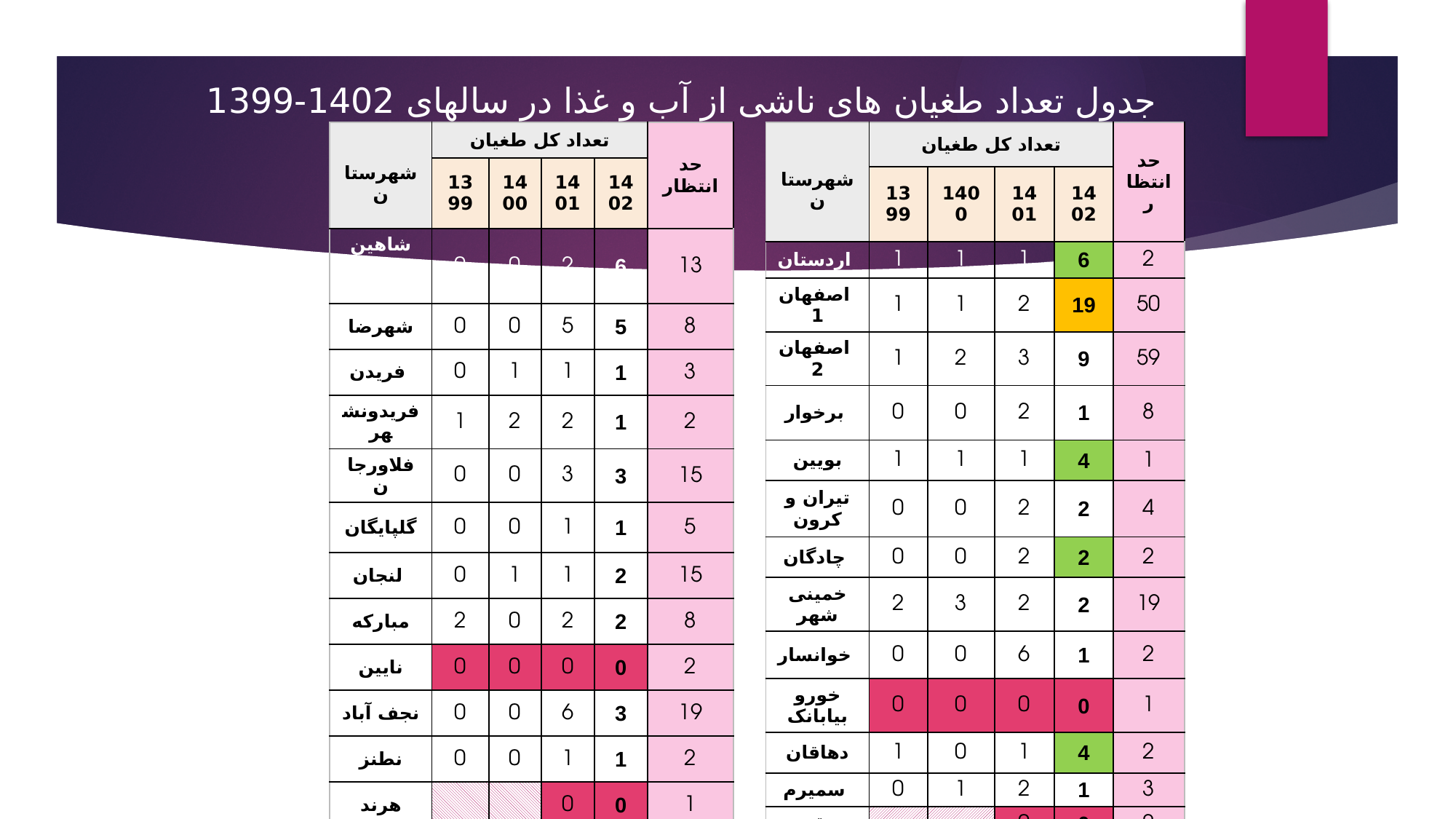

# جدول تعداد طغیان های ناشی از آب و غذا در سالهای 1402-1399
| شهرستان | تعداد کل طغیان |  |  |  | حد انتظار |
| --- | --- | --- | --- | --- | --- |
|  | 1399 | 1400 | 1401 | 1402 |  |
| اردستان | 1 | 1 | 1 | 6 | 2 |
| اصفهان 1 | 1 | 1 | 2 | 19 | 50 |
| اصفهان 2 | 1 | 2 | 3 | 9 | 59 |
| برخوار | 0 | 0 | 2 | 1 | 8 |
| بویین | 1 | 1 | 1 | 4 | 1 |
| تیران و کرون | 0 | 0 | 2 | 2 | 4 |
| چادگان | 0 | 0 | 2 | 2 | 2 |
| خمینی شهر | 2 | 3 | 2 | 2 | 19 |
| خوانسار | 0 | 0 | 6 | 1 | 2 |
| خورو بیابانک | 0 | 0 | 0 | 0 | 1 |
| دهاقان | 1 | 0 | 1 | 4 | 2 |
| سمیرم | 0 | 1 | 2 | 1 | 3 |
| جرقویه |  |  | 0 | 0 | 2 |
| کوهپایه |  |  | 0 | 0 | 1 |
| شهرستان | تعداد کل طغیان |  |  |  | حد انتظار |
| --- | --- | --- | --- | --- | --- |
|  | 1399 | 1400 | 1401 | 1402 |  |
| شاهین شهر و میمه | 0 | 0 | 2 | 6 | 13 |
| شهرضا | 0 | 0 | 5 | 5 | 8 |
| فریدن | 0 | 1 | 1 | 1 | 3 |
| فریدونشهر | 1 | 2 | 2 | 1 | 2 |
| فلاورجان | 0 | 0 | 3 | 3 | 15 |
| گلپایگان | 0 | 0 | 1 | 1 | 5 |
| لنجان | 0 | 1 | 1 | 2 | 15 |
| مبارکه | 2 | 0 | 2 | 2 | 8 |
| نایین | 0 | 0 | 0 | 0 | 2 |
| نجف آباد | 0 | 0 | 6 | 3 | 19 |
| نطنز | 0 | 0 | 1 | 1 | 2 |
| هرند |  |  | 0 | 0 | 1 |
| ورزنه |  |  | 1 | 0 | 1 |